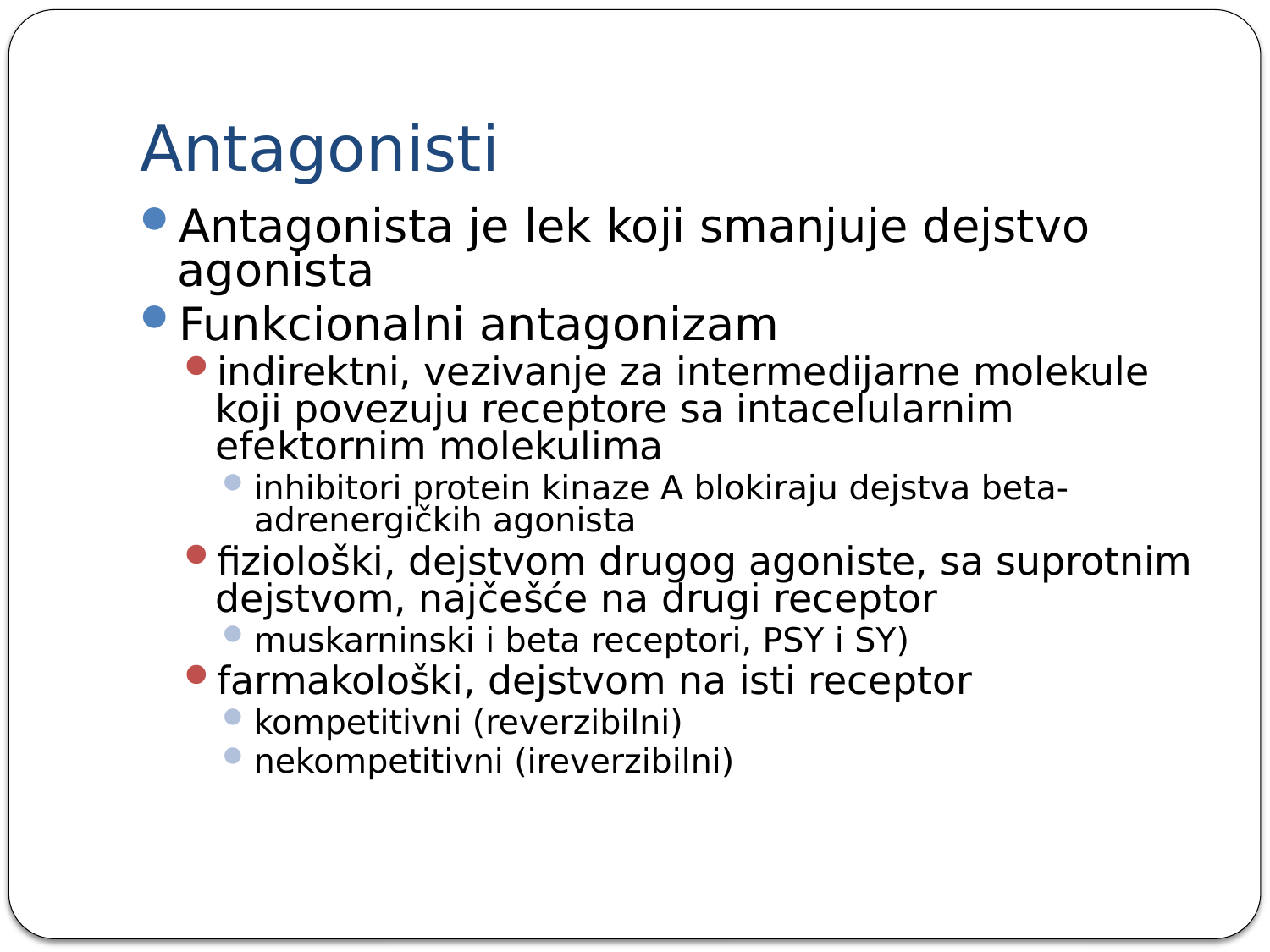

# Antagonisti
Antagonista je lek koji smanjuje dejstvo agonista
Funkcionalni antagonizam
indirektni, vezivanje za intermedijarne molekule koji povezuju receptore sa intacelularnim efektornim molekulima
inhibitori protein kinaze A blokiraju dejstva beta-adrenergičkih agonista
fiziološki, dejstvom drugog agoniste, sa suprotnim dejstvom, najčešće na drugi receptor
muskarninski i beta receptori, PSY i SY)
farmakološki, dejstvom na isti receptor
kompetitivni (reverzibilni)
nekompetitivni (ireverzibilni)